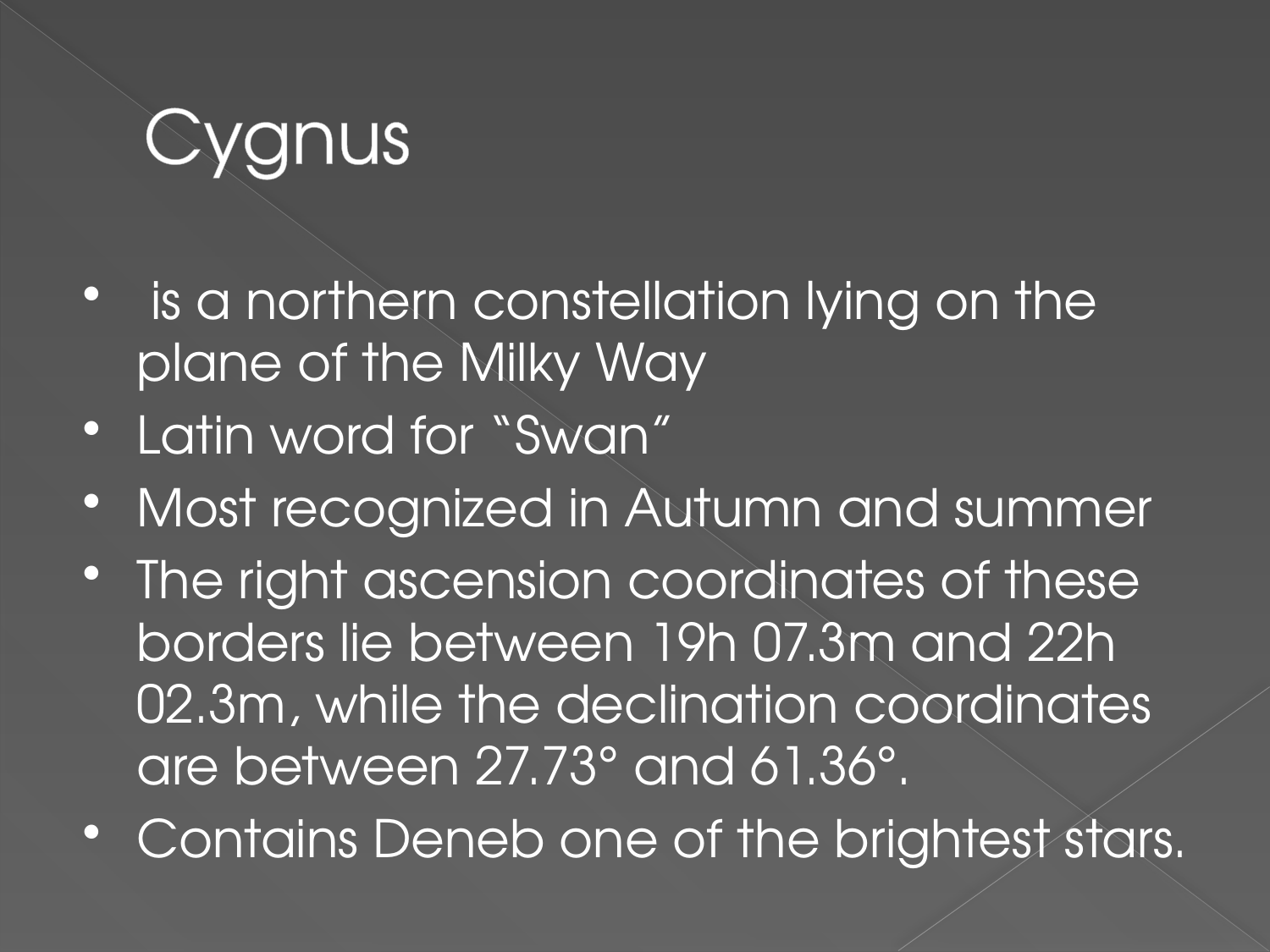

# Cygnus
 is a northern constellation lying on the plane of the Milky Way
Latin word for “Swan”
Most recognized in Autumn and summer
The right ascension coordinates of these borders lie between 19h 07.3m and 22h 02.3m, while the declination coordinates are between 27.73° and 61.36°.
Contains Deneb one of the brightest stars.